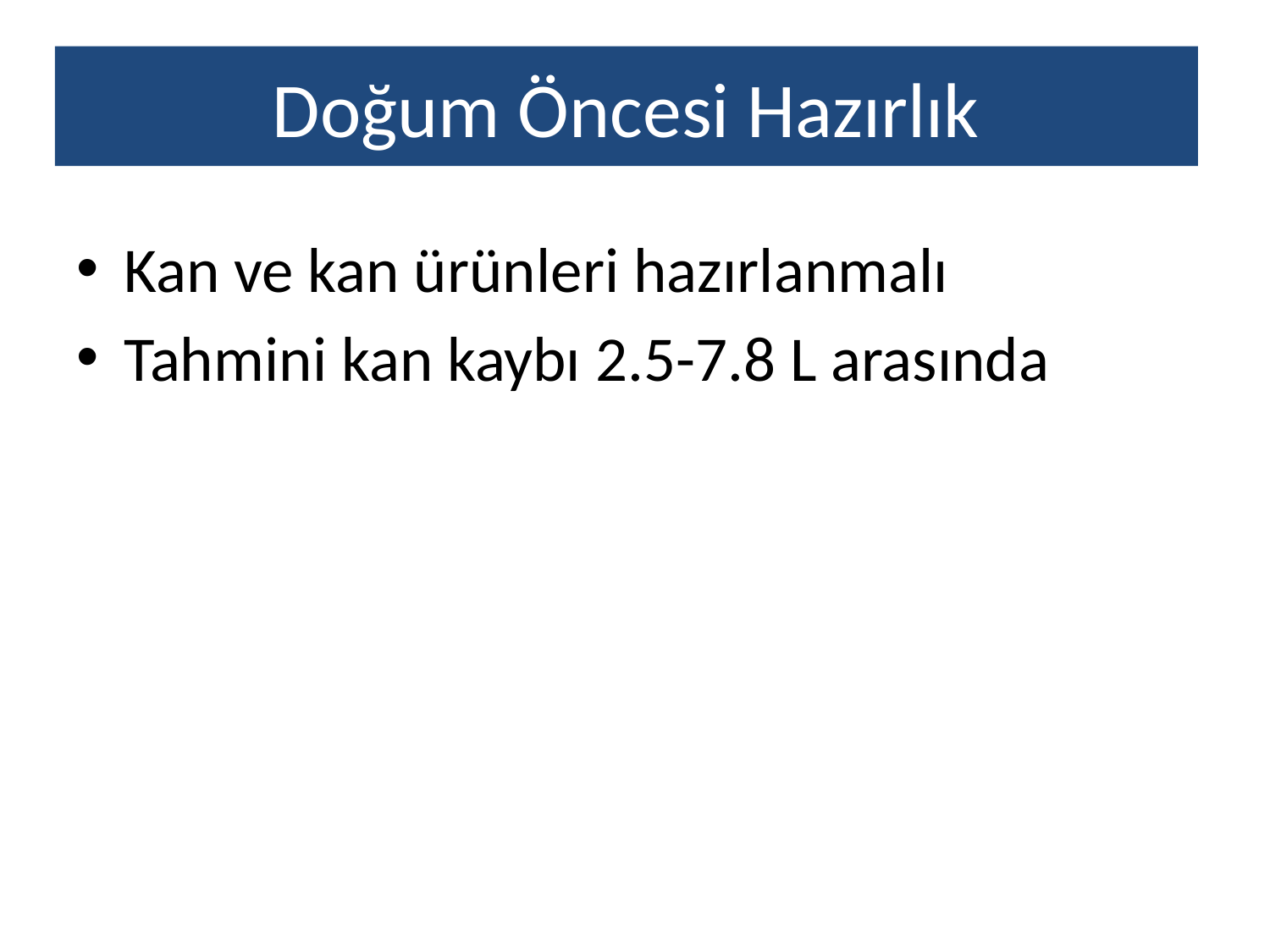

# Doğum Öncesi Hazırlık
Kan ve kan ürünleri hazırlanmalı
Tahmini kan kaybı 2.5-7.8 L arasında